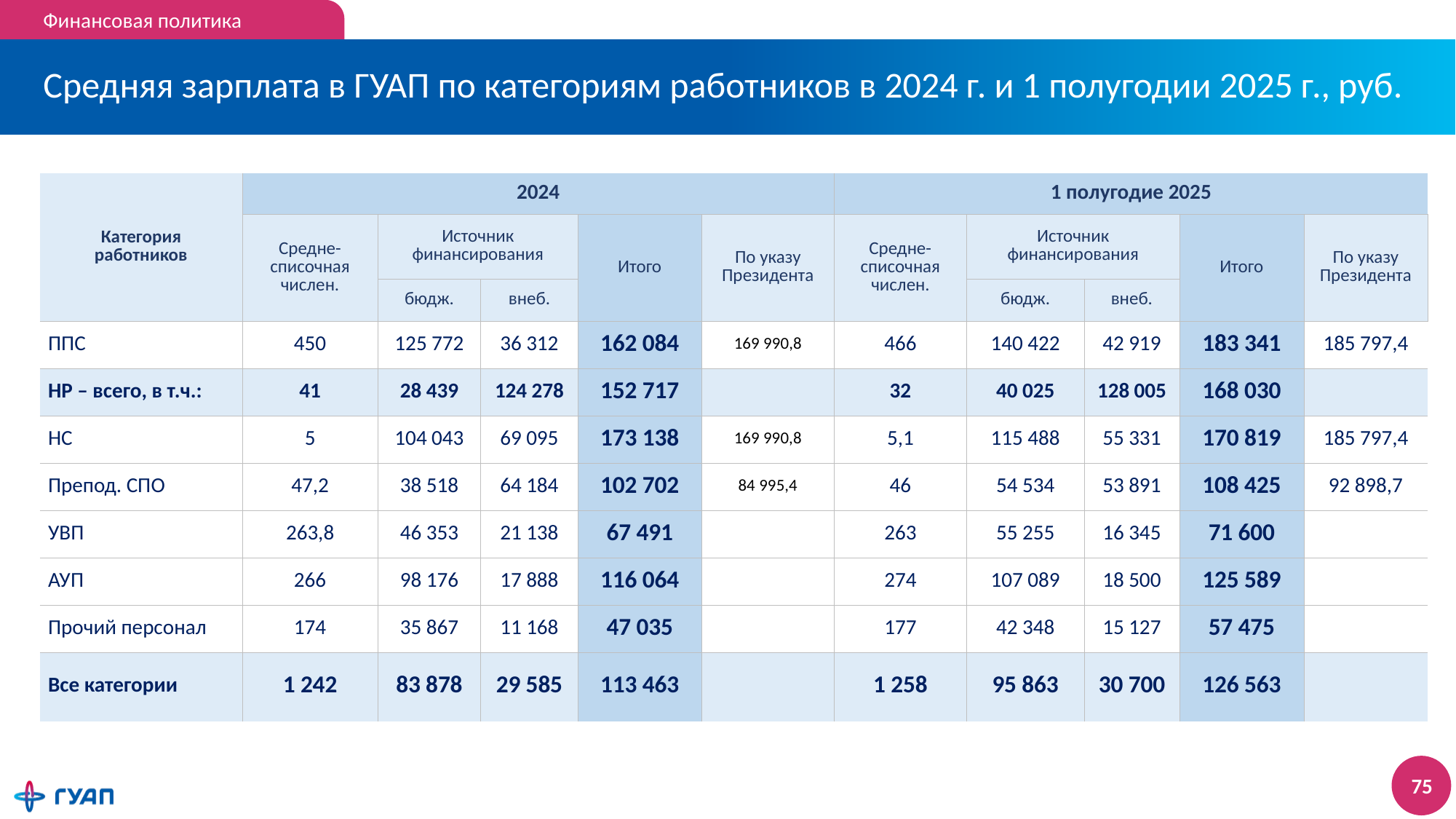

Финансовая политика
# Средняя зарплата в ГУАП по категориям работников в 2024 г. и 1 полугодии 2025 г., руб.
| Категория работников | 2024 |  |  |  |  | 1 полугодие 2025 |  |  |  |  |
| --- | --- | --- | --- | --- | --- | --- | --- | --- | --- | --- |
|  | Средне- списочная числен. | Источник финансирования |  | Итого | По указу Президента | Средне- списочная числен. | Источник финансирования |  | Итого | По указу Президента |
|  |  | бюдж. | внеб. |  |  |  | бюдж. | внеб. |  |  |
| ППС | 450 | 125 772 | 36 312 | 162 084 | 169 990,8 | 466 | 140 422 | 42 919 | 183 341 | 185 797,4 |
| НР – всего, в т.ч.: | 41 | 28 439 | 124 278 | 152 717 |  | 32 | 40 025 | 128 005 | 168 030 |  |
| НС | 5 | 104 043 | 69 095 | 173 138 | 169 990,8 | 5,1 | 115 488 | 55 331 | 170 819 | 185 797,4 |
| Препод. СПО | 47,2 | 38 518 | 64 184 | 102 702 | 84 995,4 | 46 | 54 534 | 53 891 | 108 425 | 92 898,7 |
| УВП | 263,8 | 46 353 | 21 138 | 67 491 |  | 263 | 55 255 | 16 345 | 71 600 |  |
| АУП | 266 | 98 176 | 17 888 | 116 064 |  | 274 | 107 089 | 18 500 | 125 589 |  |
| Прочий персонал | 174 | 35 867 | 11 168 | 47 035 |  | 177 | 42 348 | 15 127 | 57 475 |  |
| Все категории | 1 242 | 83 878 | 29 585 | 113 463 |  | 1 258 | 95 863 | 30 700 | 126 563 |  |